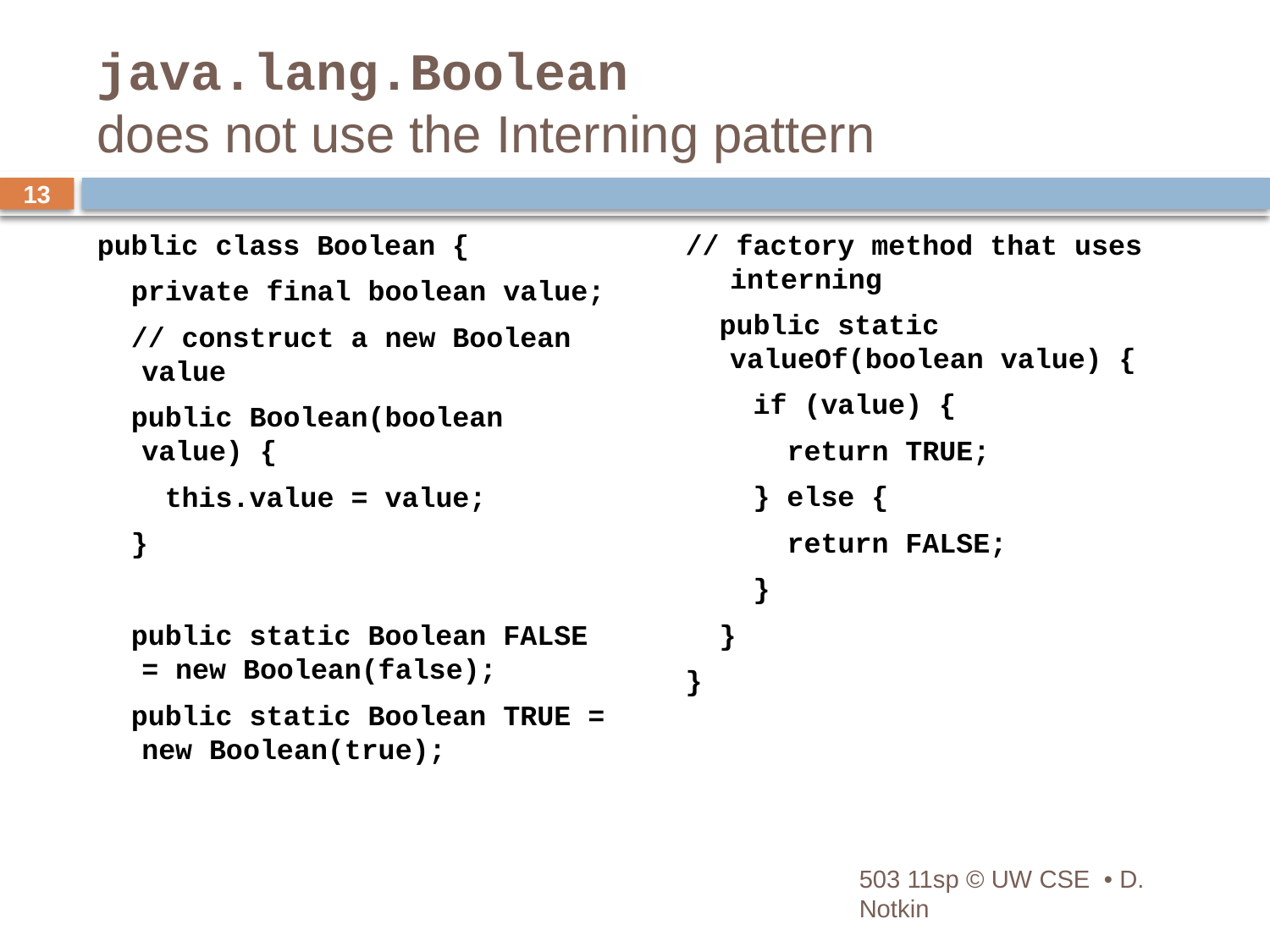

# java.lang.Boolean does not use the Interning pattern
13
public class Boolean {
  private final boolean value;
  // construct a new Boolean value
  public Boolean(boolean value) {
    this.value = value;
  }

  public static Boolean FALSE = new Boolean(false);
  public static Boolean TRUE = new Boolean(true);
// factory method that uses interning
  public static valueOf(boolean value) {
    if (value) {
      return TRUE;
    } else {
      return FALSE;
    }
  }
}
503 11sp © UW CSE  • D. Notkin